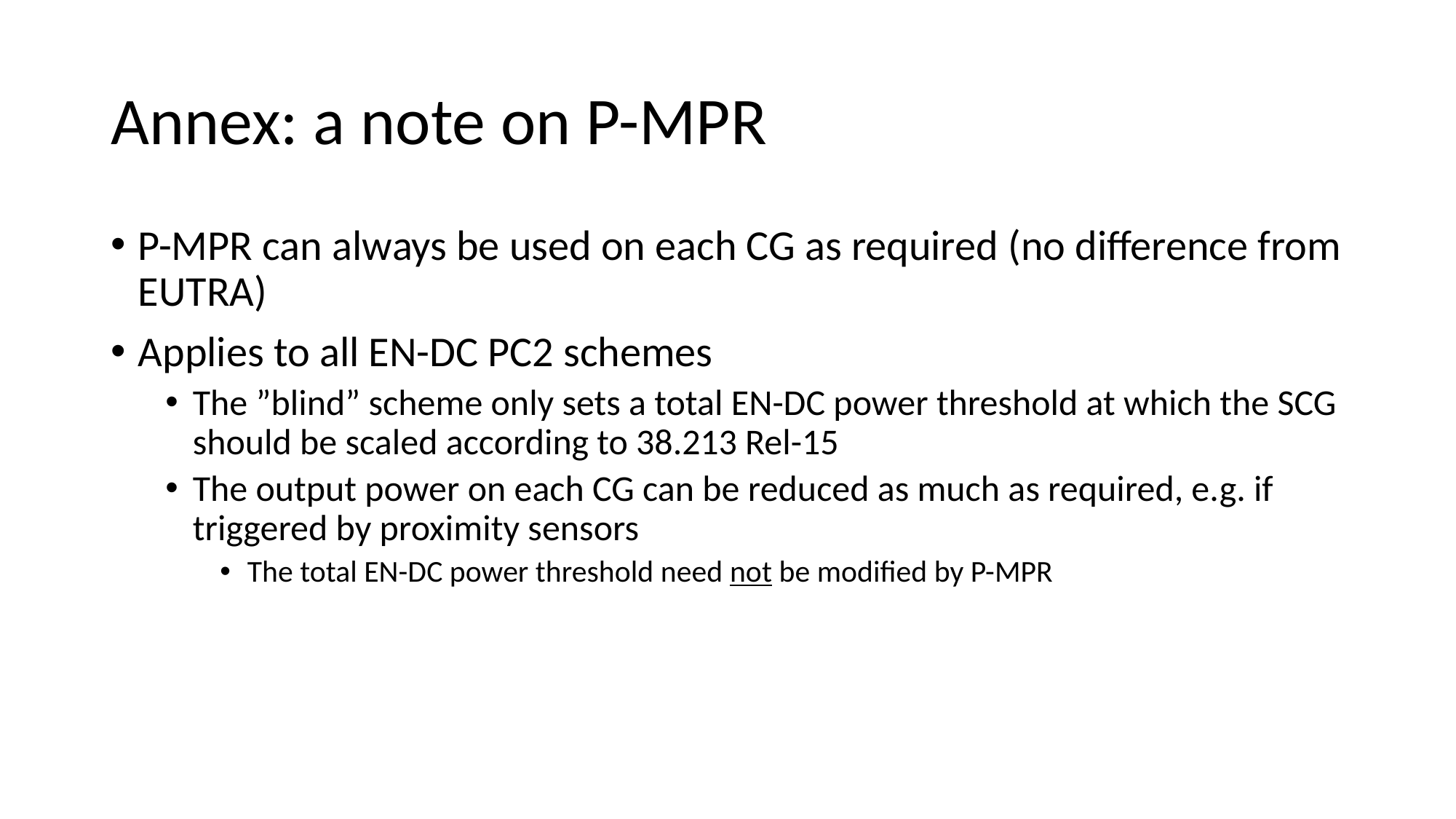

# Annex: a note on P-MPR
P-MPR can always be used on each CG as required (no difference from EUTRA)
Applies to all EN-DC PC2 schemes
The ”blind” scheme only sets a total EN-DC power threshold at which the SCG should be scaled according to 38.213 Rel-15
The output power on each CG can be reduced as much as required, e.g. if triggered by proximity sensors
The total EN-DC power threshold need not be modified by P-MPR